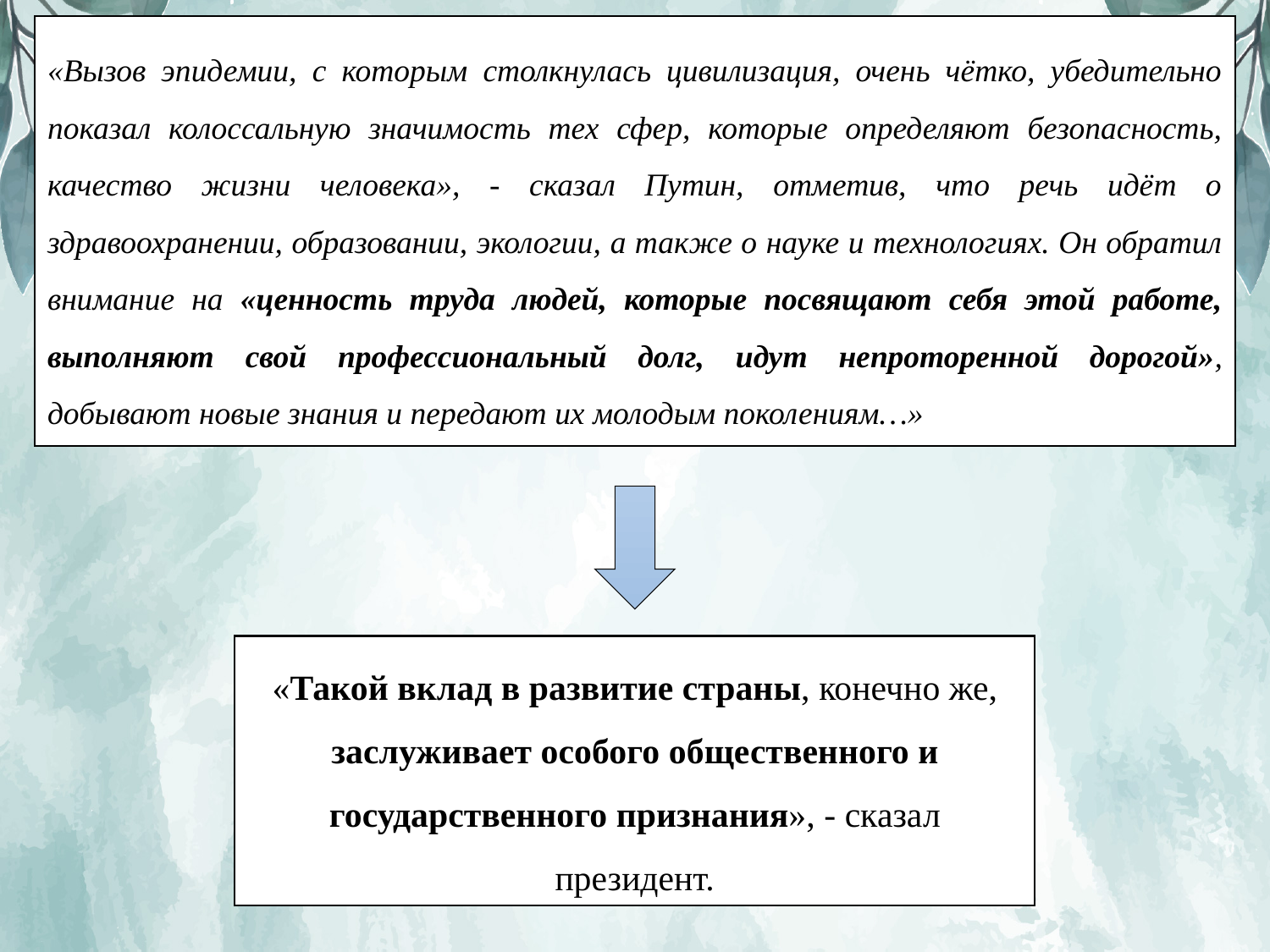

«Вызов эпидемии, с которым столкнулась цивилизация, очень чётко, убедительно показал колоссальную значимость тех сфер, которые определяют безопасность, качество жизни человека», - сказал Путин, отметив, что речь идёт о здравоохранении, образовании, экологии, а также о науке и технологиях. Он обратил внимание на «ценность труда людей, которые посвящают себя этой работе, выполняют свой профессиональный долг, идут непроторенной дорогой», добывают новые знания и передают их молодым поколениям…»

«Такой вклад в развитие страны, конечно же, заслуживает особого общественного и государственного признания», - сказал президент.